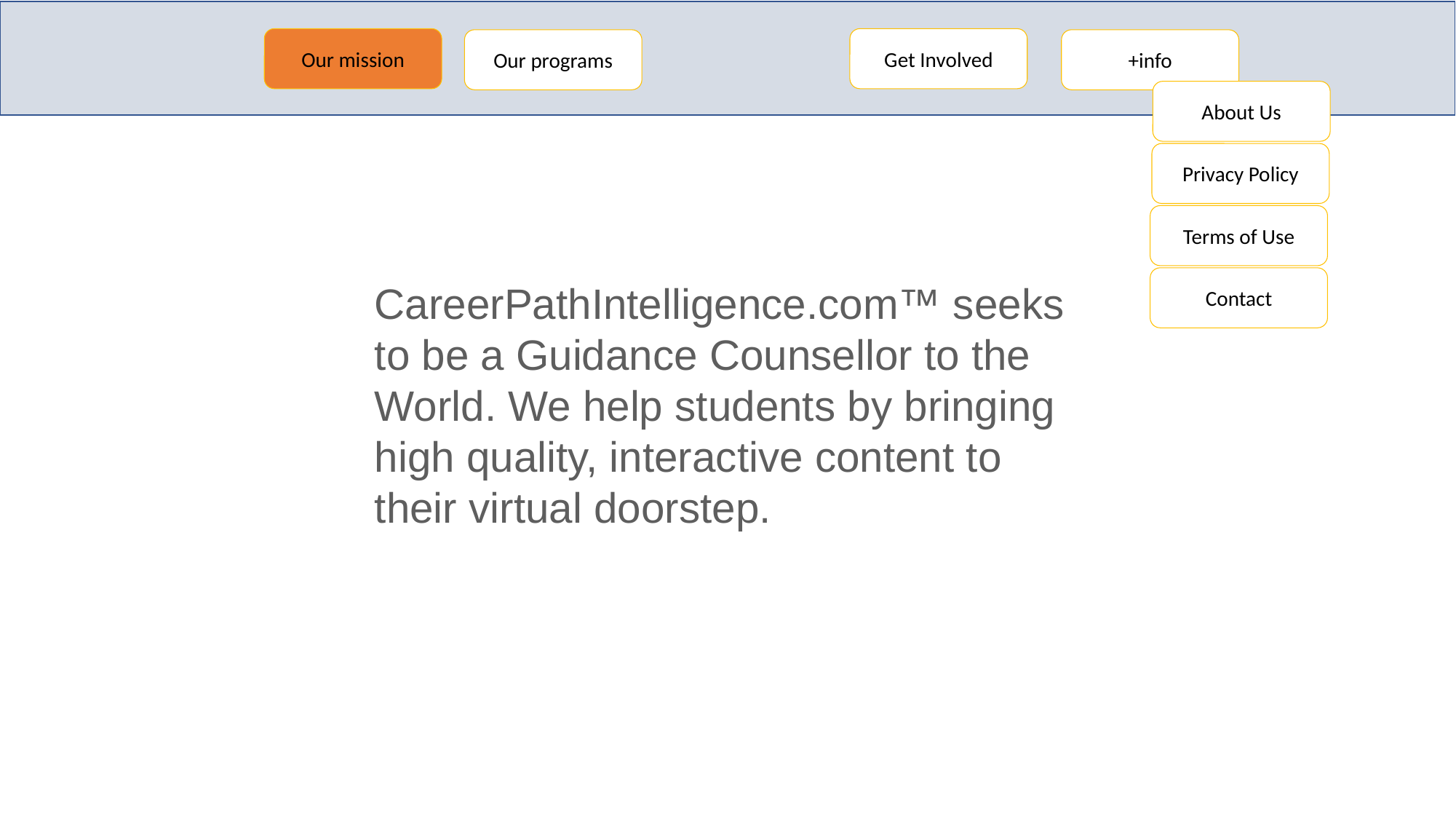

Our mission
Get Involved
Our programs
+info
About Us
Privacy Policy
Terms of Use
Contact
CareerPathIntelligence.com™️ seeks to be a Guidance Counsellor to the World. We help students by bringing high quality, interactive content to their virtual doorstep.